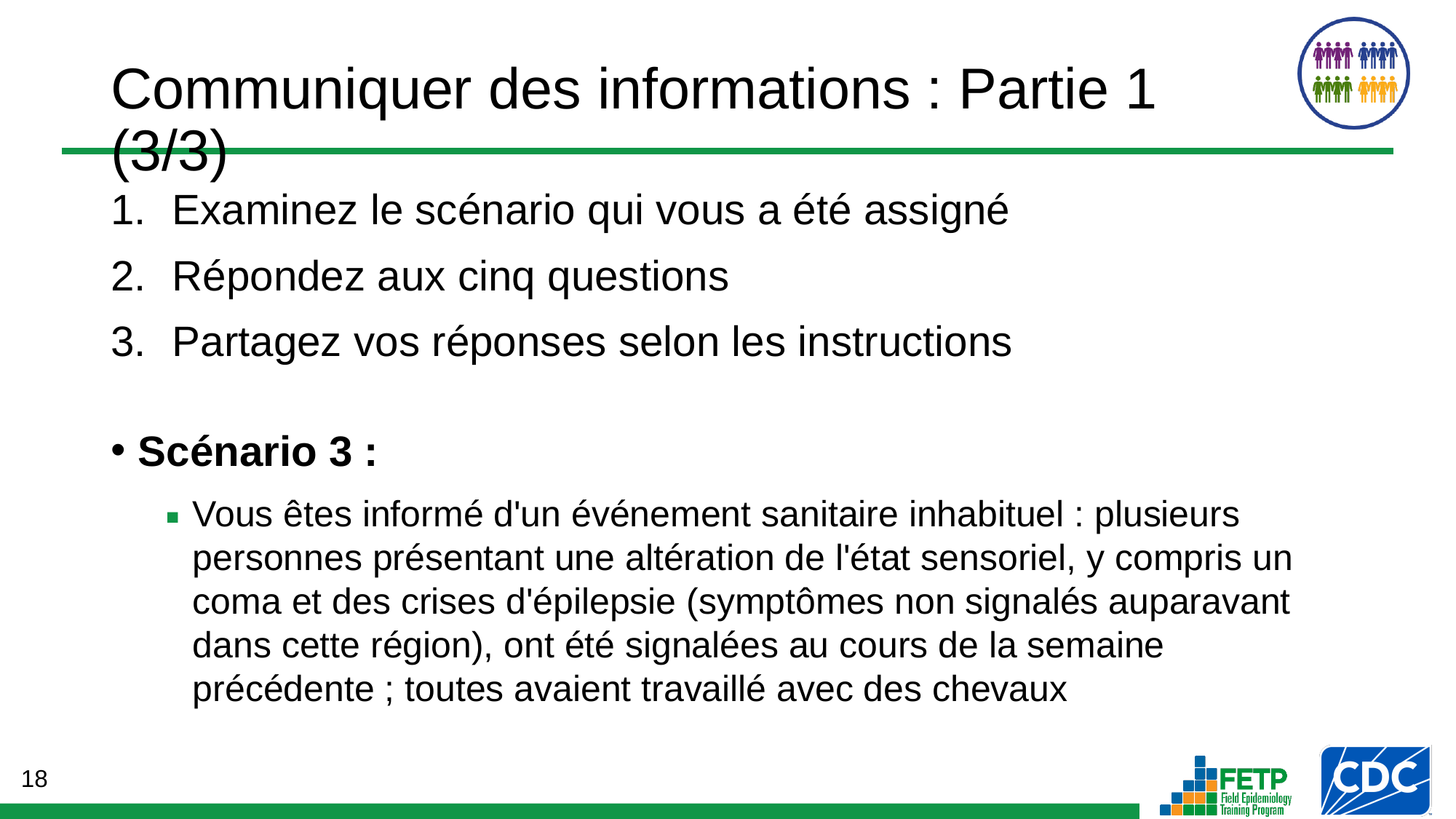

# Communiquer des informations : Partie 1 (3/3)
Examinez le scénario qui vous a été assigné
Répondez aux cinq questions
Partagez vos réponses selon les instructions

Scénario 3 :
Vous êtes informé d'un événement sanitaire inhabituel : plusieurs personnes présentant une altération de l'état sensoriel, y compris un coma et des crises d'épilepsie (symptômes non signalés auparavant dans cette région), ont été signalées au cours de la semaine précédente ; toutes avaient travaillé avec des chevaux